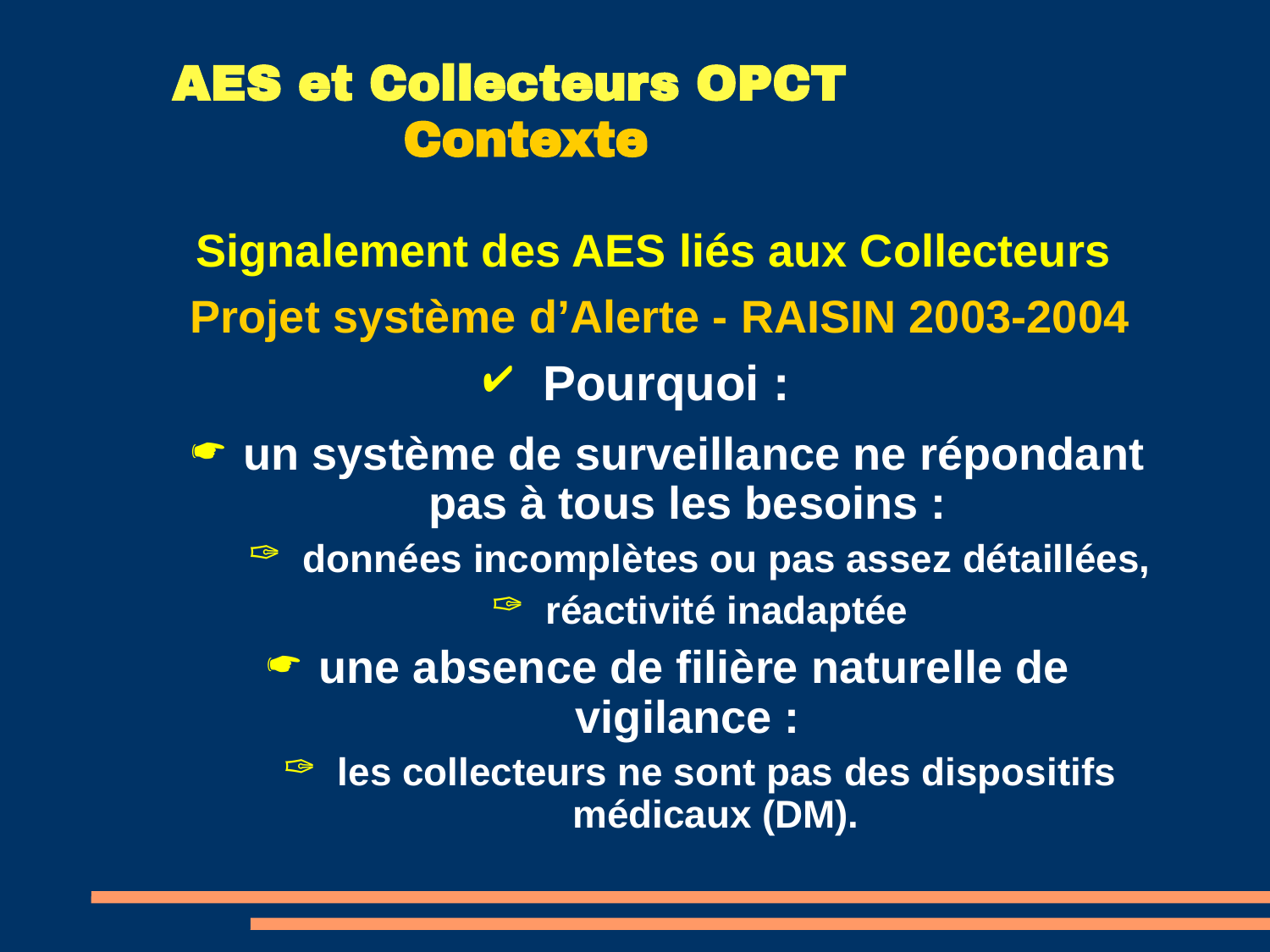

AES et Collecteurs OPCT
 Contexte
Signalement des AES liés aux Collecteurs
Projet système d’Alerte - RAISIN 2003-2004
 Pourquoi :
 un système de surveillance ne répondant pas à tous les besoins :
  données incomplètes ou pas assez détaillées,
  réactivité inadaptée
 une absence de filière naturelle de vigilance :
  les collecteurs ne sont pas des dispositifs médicaux (DM).